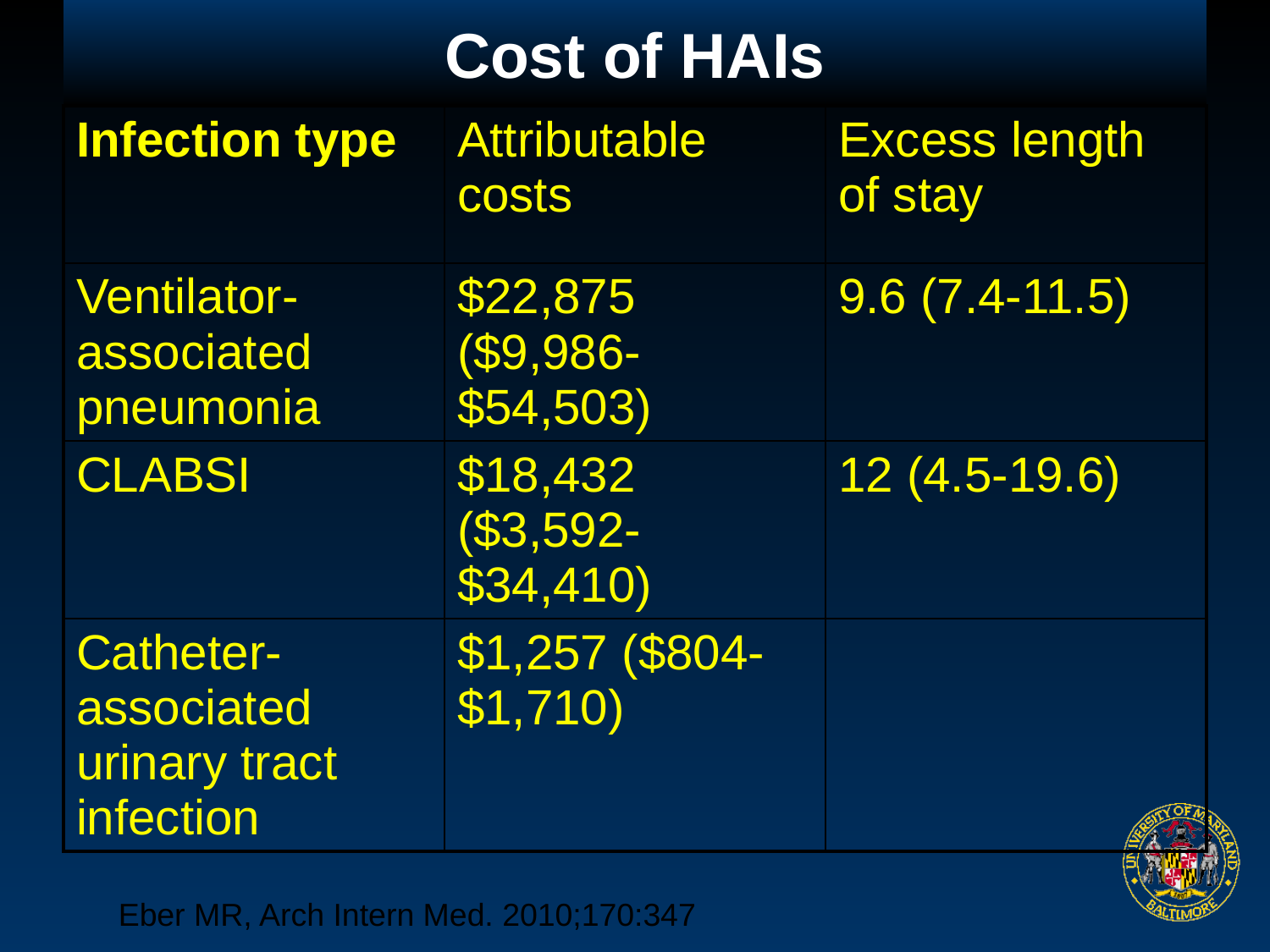

# Cost of HAIs
| Infection type | Attributable costs | Excess length of stay |
| --- | --- | --- |
| Ventilator-associated pneumonia | $22,875 ($9,986-$54,503) | 9.6 (7.4-11.5) |
| CLABSI | $18,432 ($3,592-$34,410) | 12 (4.5-19.6) |
| Catheter-associated urinary tract infection | $1,257 ($804-$1,710) |  |
Eber MR, Arch Intern Med. 2010;170:347